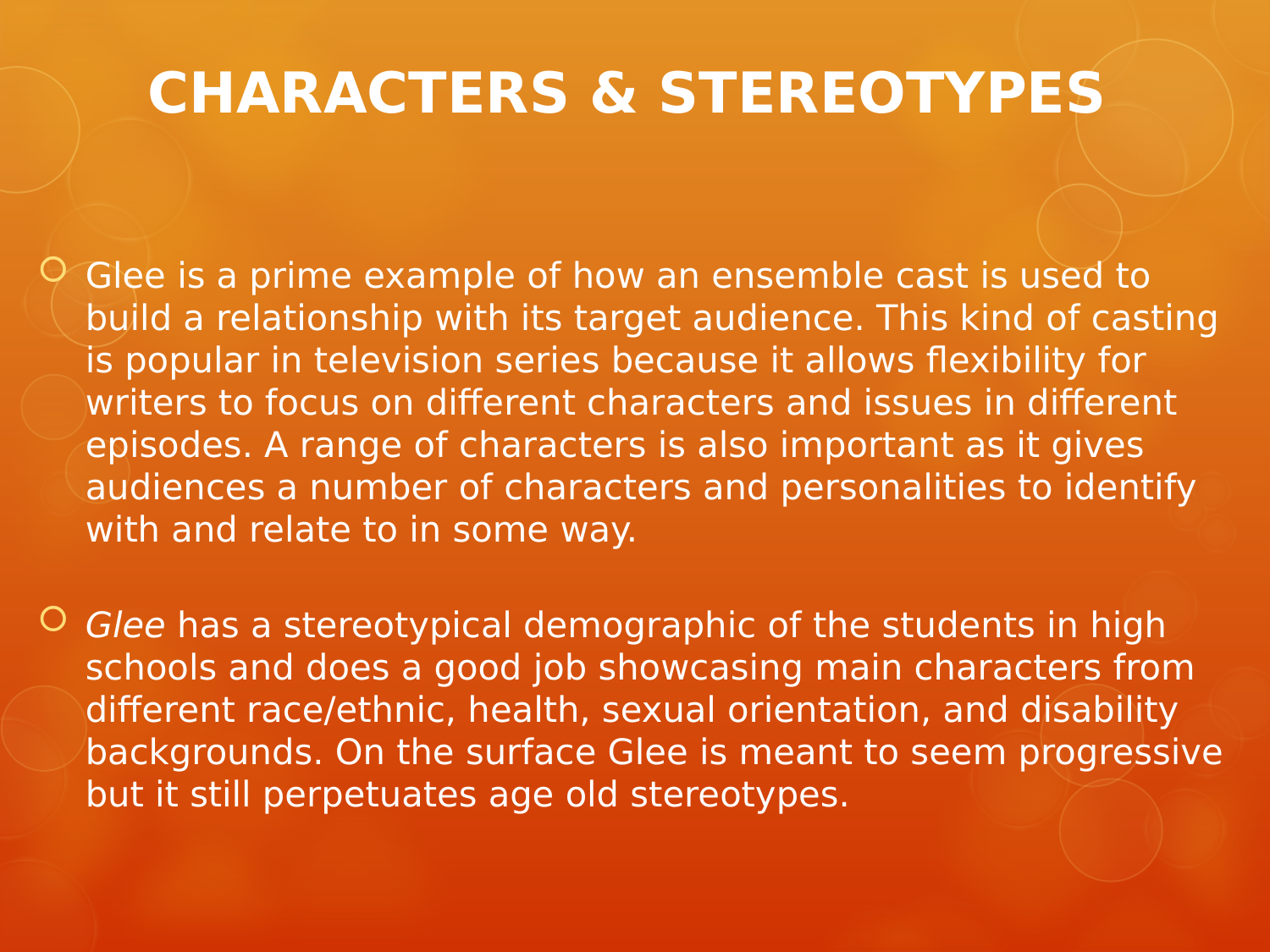

# CHARACTERS & STEREOTYPES
Glee is a prime example of how an ensemble cast is used to build a relationship with its target audience. This kind of casting is popular in television series because it allows flexibility for writers to focus on different characters and issues in different episodes. A range of characters is also important as it gives audiences a number of characters and personalities to identify with and relate to in some way.

Glee has a stereotypical demographic of the students in high schools and does a good job showcasing main characters from different race/ethnic, health, sexual orientation, and disability backgrounds. On the surface Glee is meant to seem progressive but it still perpetuates age old stereotypes.